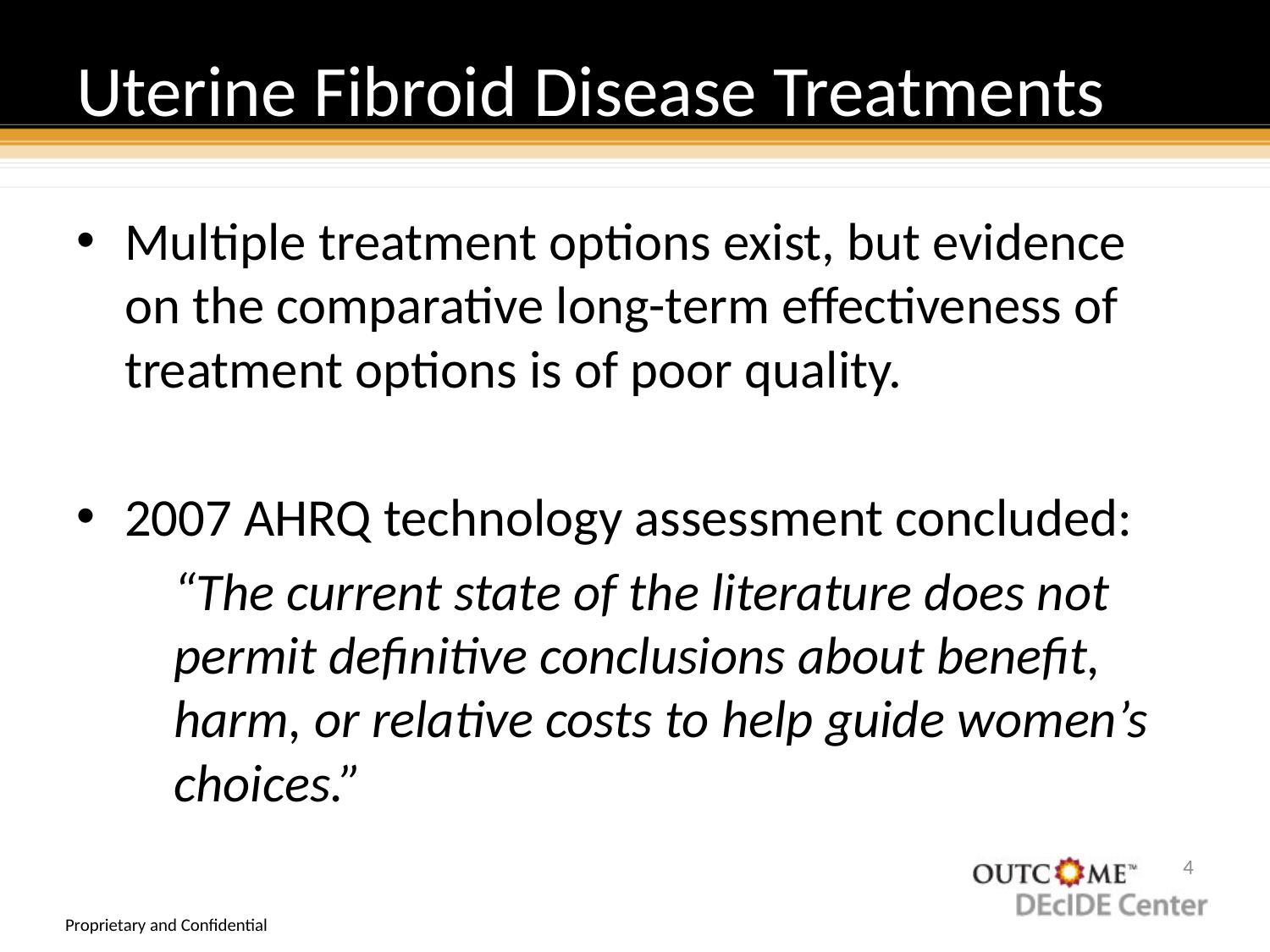

# Uterine Fibroid Disease Treatments
Multiple treatment options exist, but evidence on the comparative long-term effectiveness of treatment options is of poor quality.

2007 AHRQ technology assessment concluded:
“The current state of the literature does not permit definitive conclusions about benefit, harm, or relative costs to help guide women’s choices.”
4